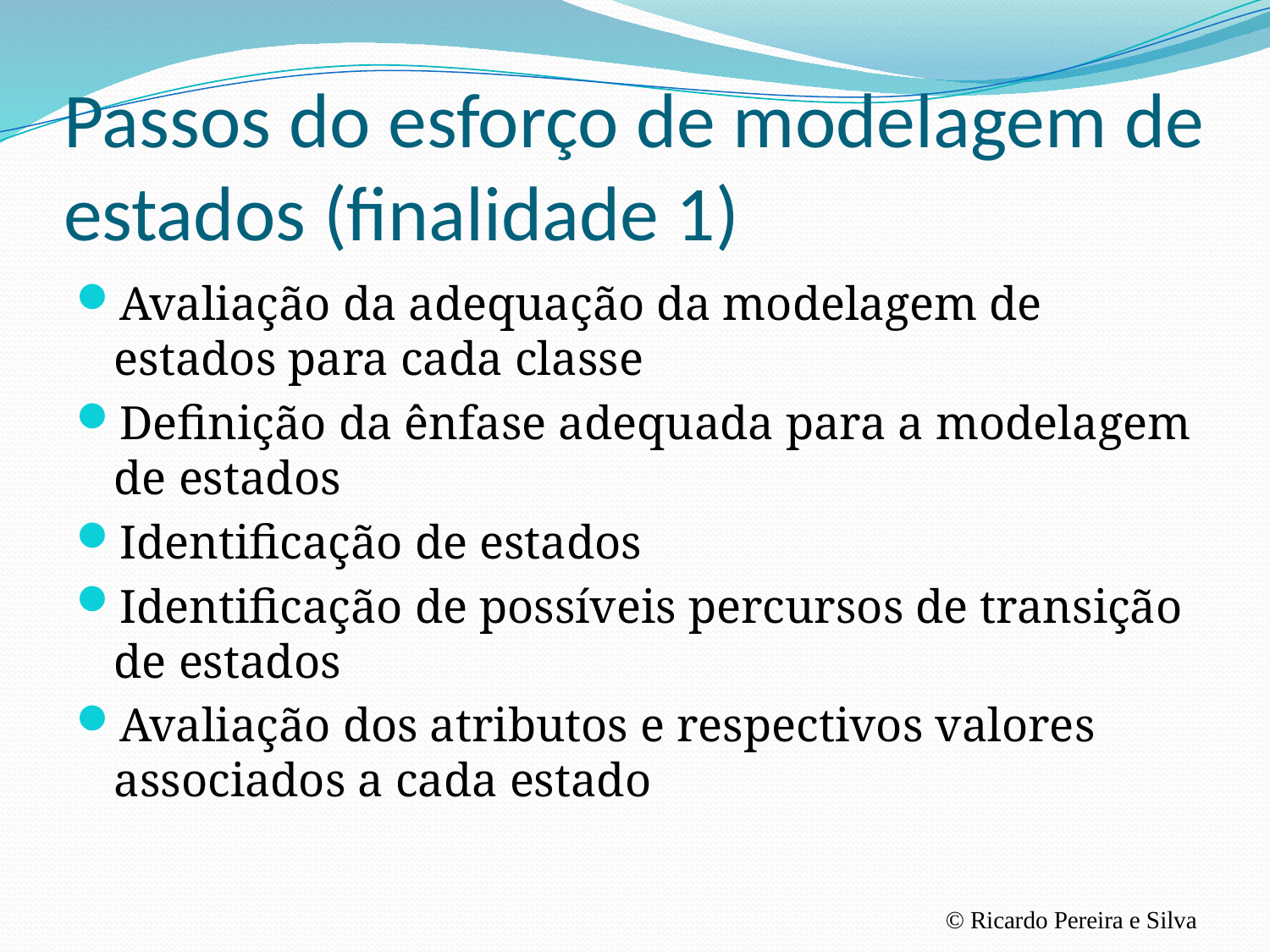

# Passos do esforço de modelagem de estados (finalidade 1)
Avaliação da adequação da modelagem de estados para cada classe
Definição da ênfase adequada para a modelagem de estados
Identificação de estados
Identificação de possíveis percursos de transição de estados
Avaliação dos atributos e respectivos valores associados a cada estado
© Ricardo Pereira e Silva